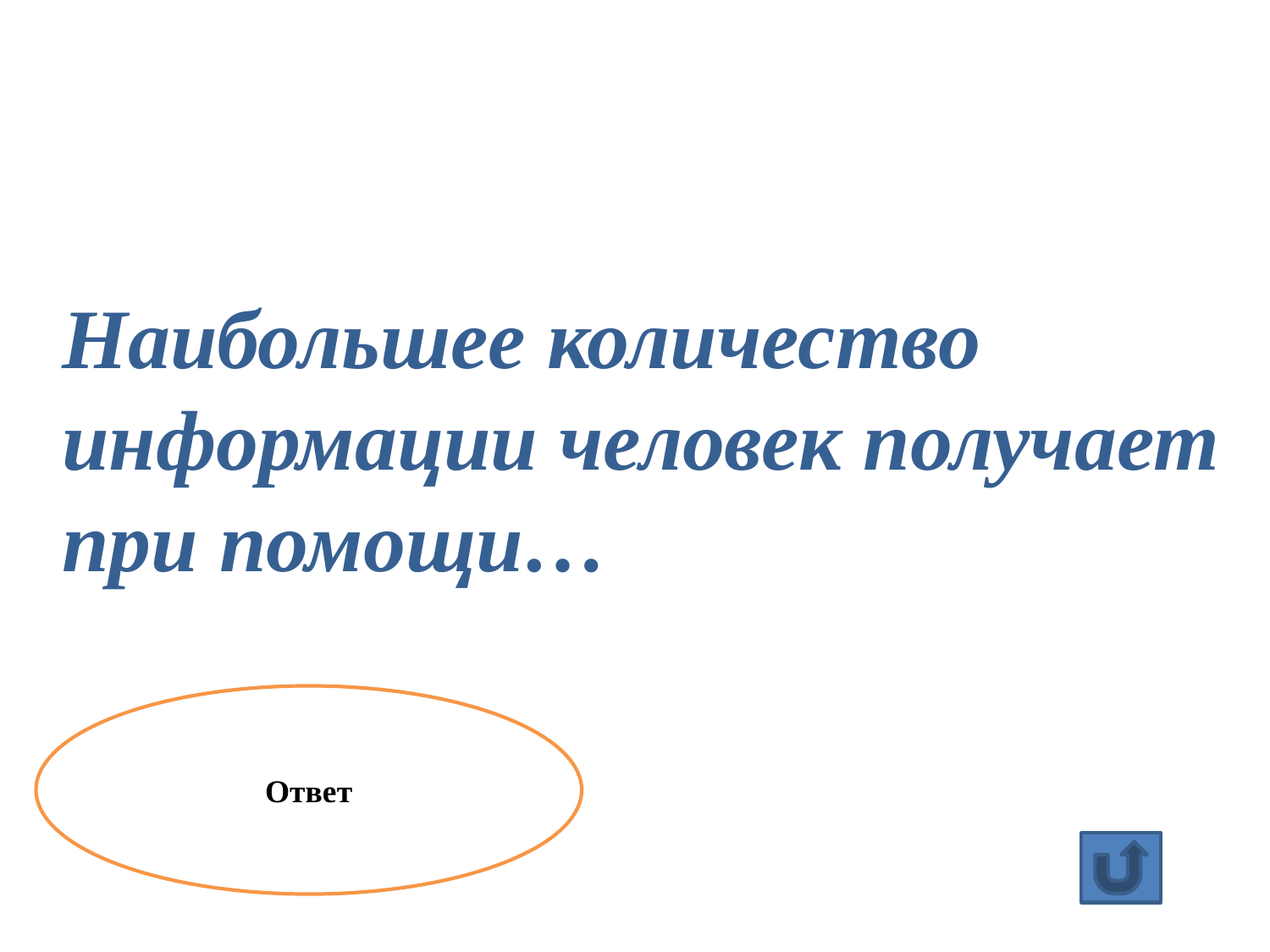

Наибольшее количество информации человек получает при помощи…
Ответ
зрения